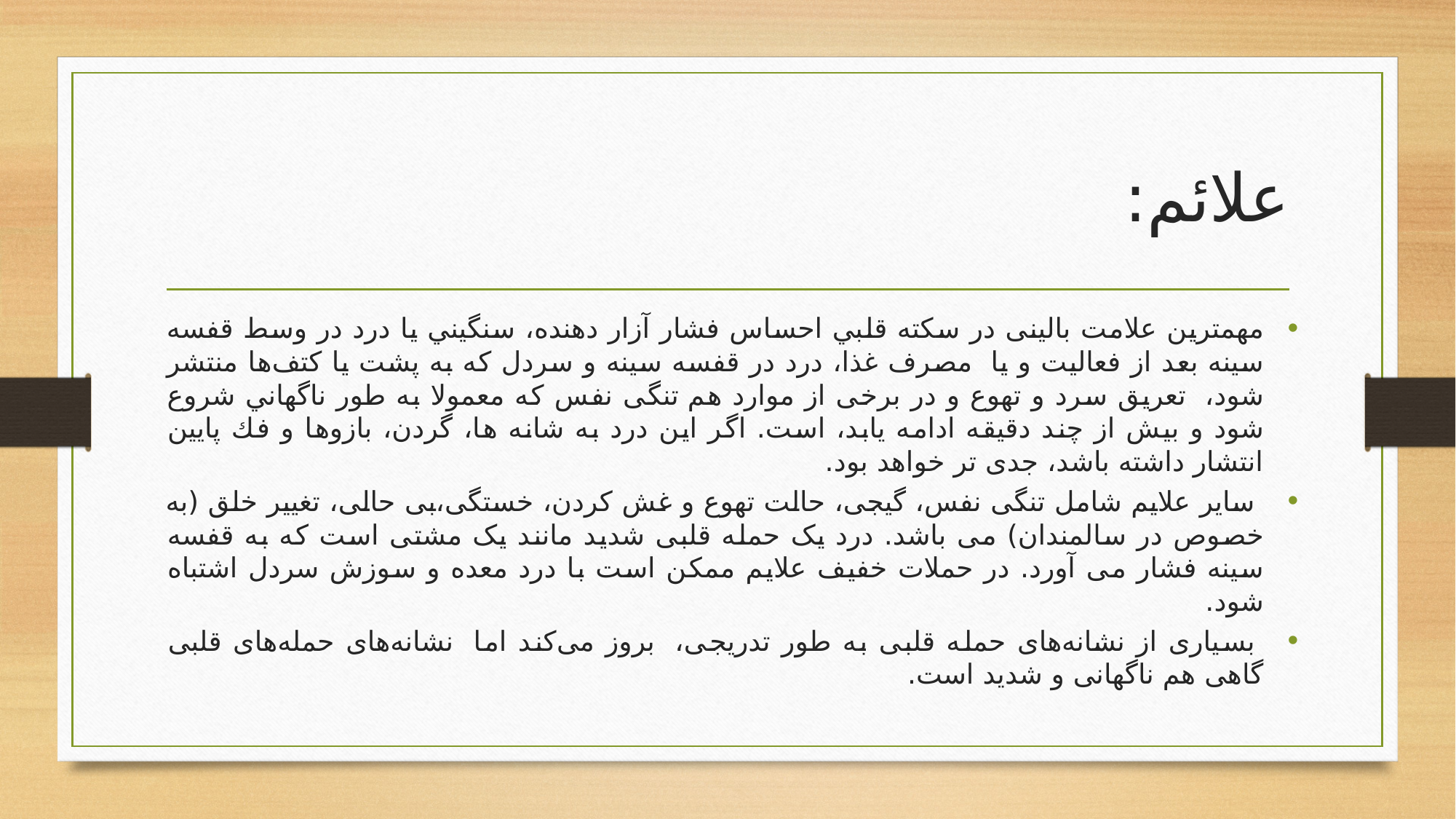

# علائم:
مهمترین علامت بالينی در سکته قلبي احساس فشار آزار دهنده، سنگيني يا درد در وسط قفسه سينه بعد از فعالیت و یا  مصرف غذا، درد در قفسه سینه و سردل که به پشت یا کتف‌ها منتشر شود،  تعریق سرد و تهوع و در برخی از موارد هم تنگی نفس كه معمولا به طور ناگهاني شروع شود و بيش از چند دقيقه ادامه يابد، است. اگر اين درد به شانه ها، گردن، بازوها و فك پايين انتشار داشته باشد، جدی تر خواهد بود.
 سایر علایم شامل تنگی نفس، گیجی، حالت تهوع و غش کردن، خستگی،بی حالی، تغییر خلق (به خصوص در سالمندان) می باشد. درد یک حمله قلبی شدید مانند یک مشتی است که به قفسه سینه فشار می آورد. در حملات خفیف علایم ممکن است با درد معده و سوزش سردل اشتباه شود.
 بسیاری از نشانه‌های حمله قلبی به طور تدریجی،  بروز می‌کند اما  نشانه‌های حمله‌های قلبی گاهی هم ناگهانی و شدید است.